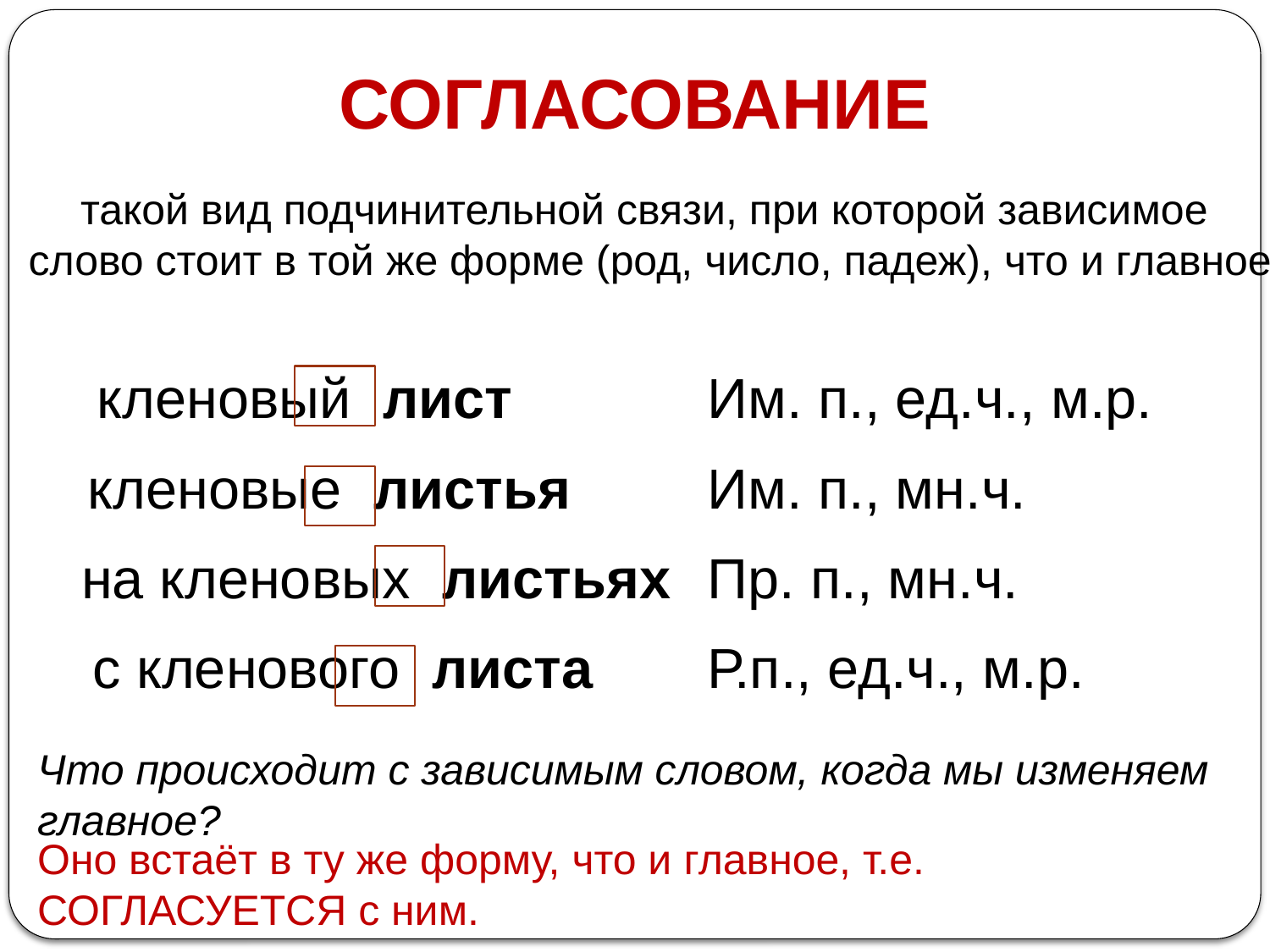

# СОГЛАСОВАНИЕ
такой вид подчинительной связи, при которой зависимое
слово стоит в той же форме (род, число, падеж), что и главное
кленовый  лист
Им. п., ед.ч., м.р.

кленовые  листья
Им. п., мн.ч.

на кленовых  листьях
Пр. п., мн.ч.

с кленового  листа
Р.п., ед.ч., м.р.

Что происходит с зависимым словом, когда мы изменяем главное?
Оно встаёт в ту же форму, что и главное, т.е. СОГЛАСУЕТСЯ с ним.